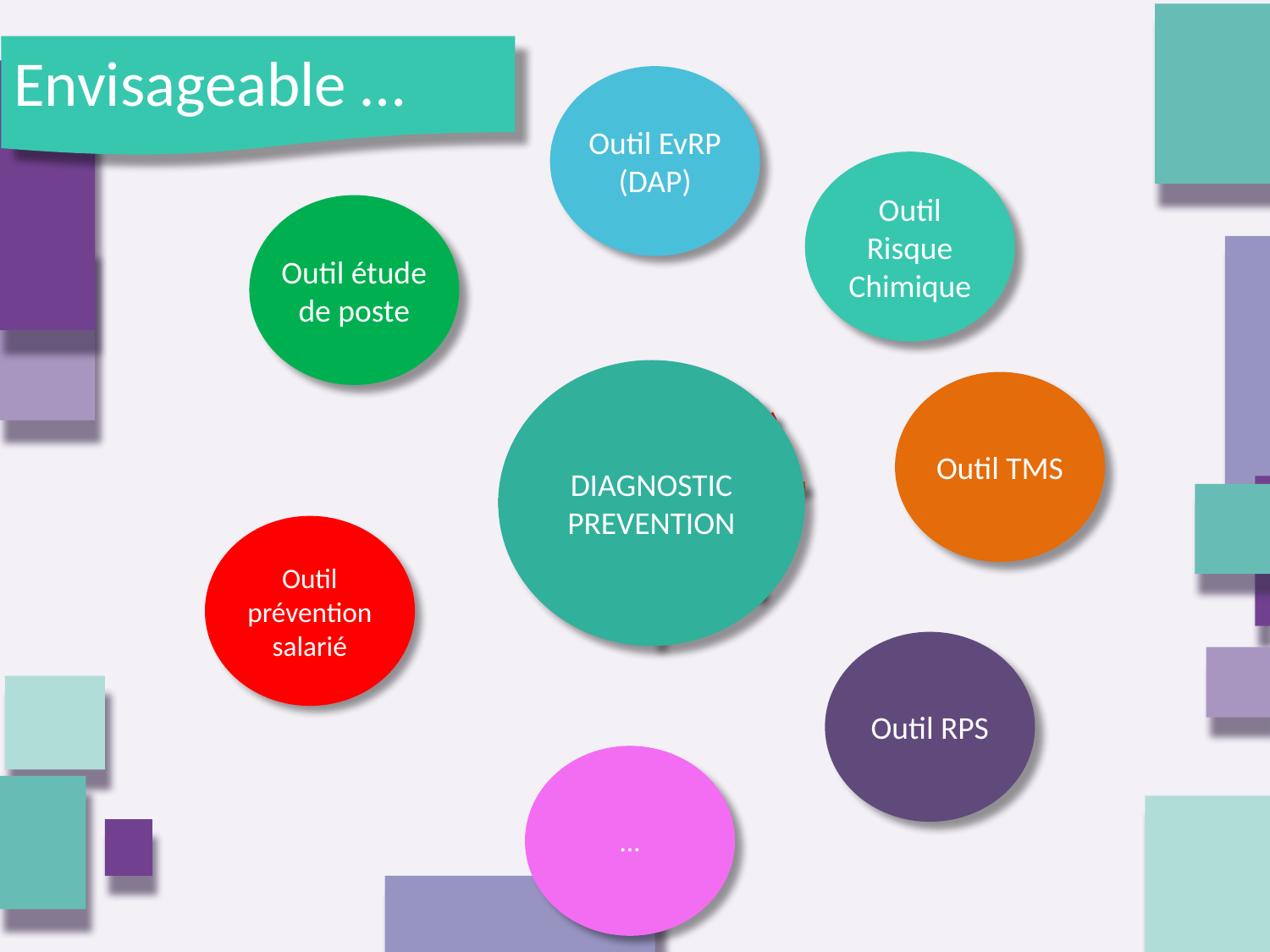

Envisageable …
Outil EvRP
(DAP)
Outil Risque Chimique
Outil étude de poste
DIAGNOSTIC
PREVENTION
Outil TMS
Outil prévention salarié
Outil RPS
…